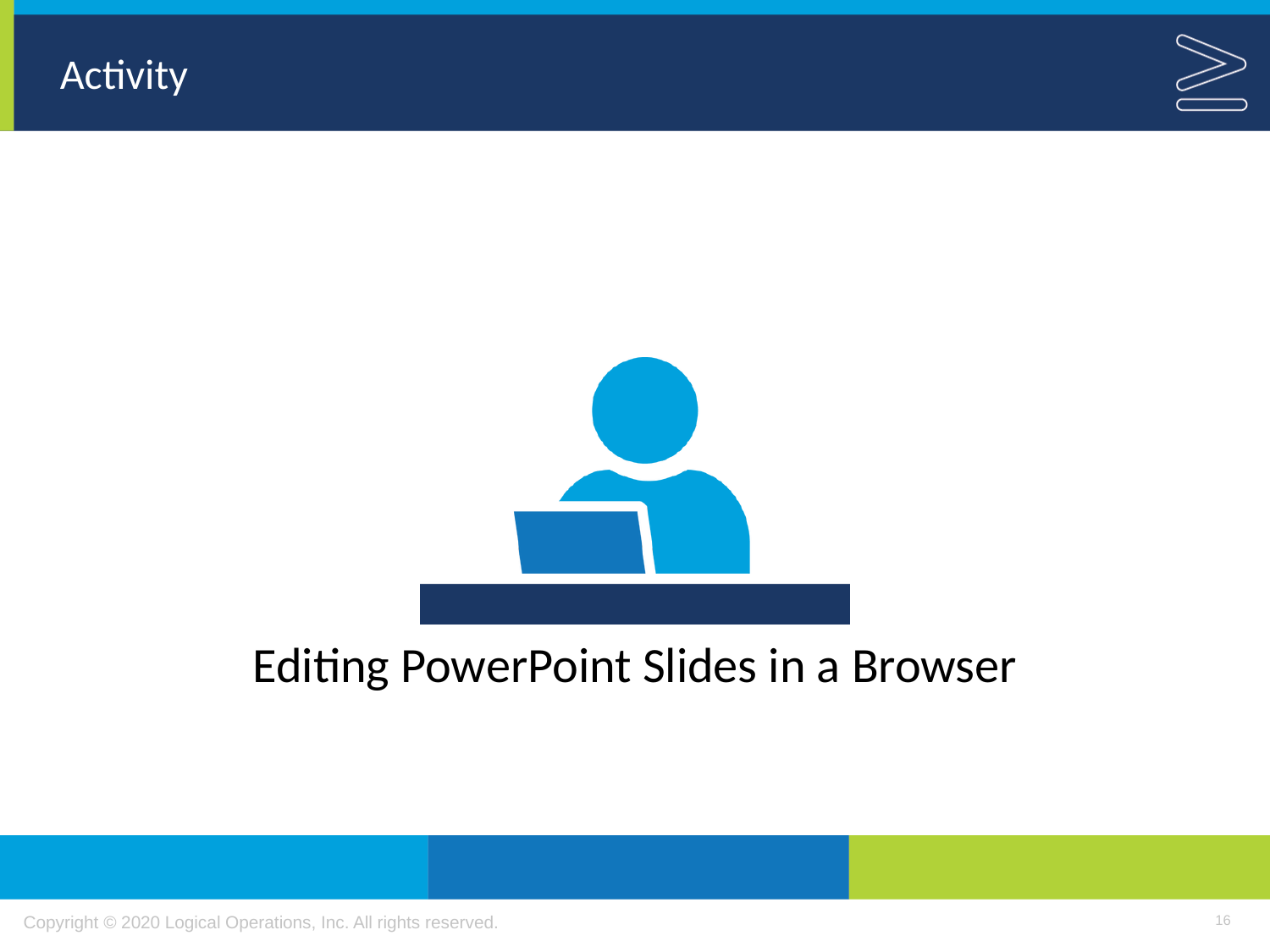

Editing PowerPoint Slides in a Browser
16